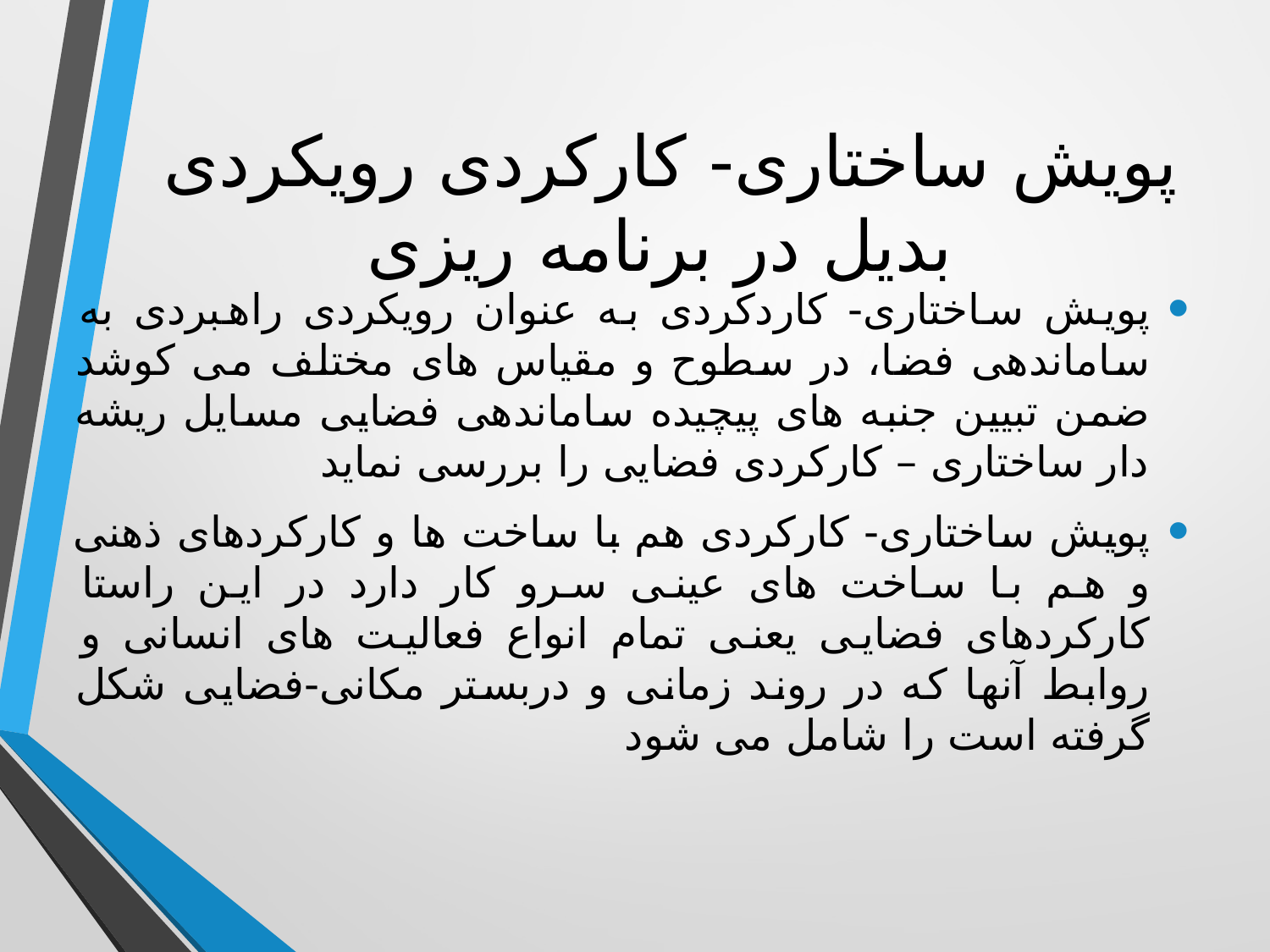

# پویش ساختاری- کارکردی رویکردی بدیل در برنامه ریزی
پویش ساختاری- کاردکردی به عنوان رویکردی راهبردی به ساماندهی فضا، در سطوح و مقیاس های مختلف می کوشد ضمن تبیین جنبه های پیچیده ساماندهی فضایی مسایل ریشه دار ساختاری – کارکردی فضایی را بررسی نماید
پویش ساختاری- کارکردی هم با ساخت ها و کارکردهای ذهنی و هم با ساخت های عینی سرو کار دارد در این راستا کارکردهای فضایی یعنی تمام انواع فعالیت های انسانی و روابط آنها که در روند زمانی و دربستر مکانی-فضایی شکل گرفته است را شامل می شود